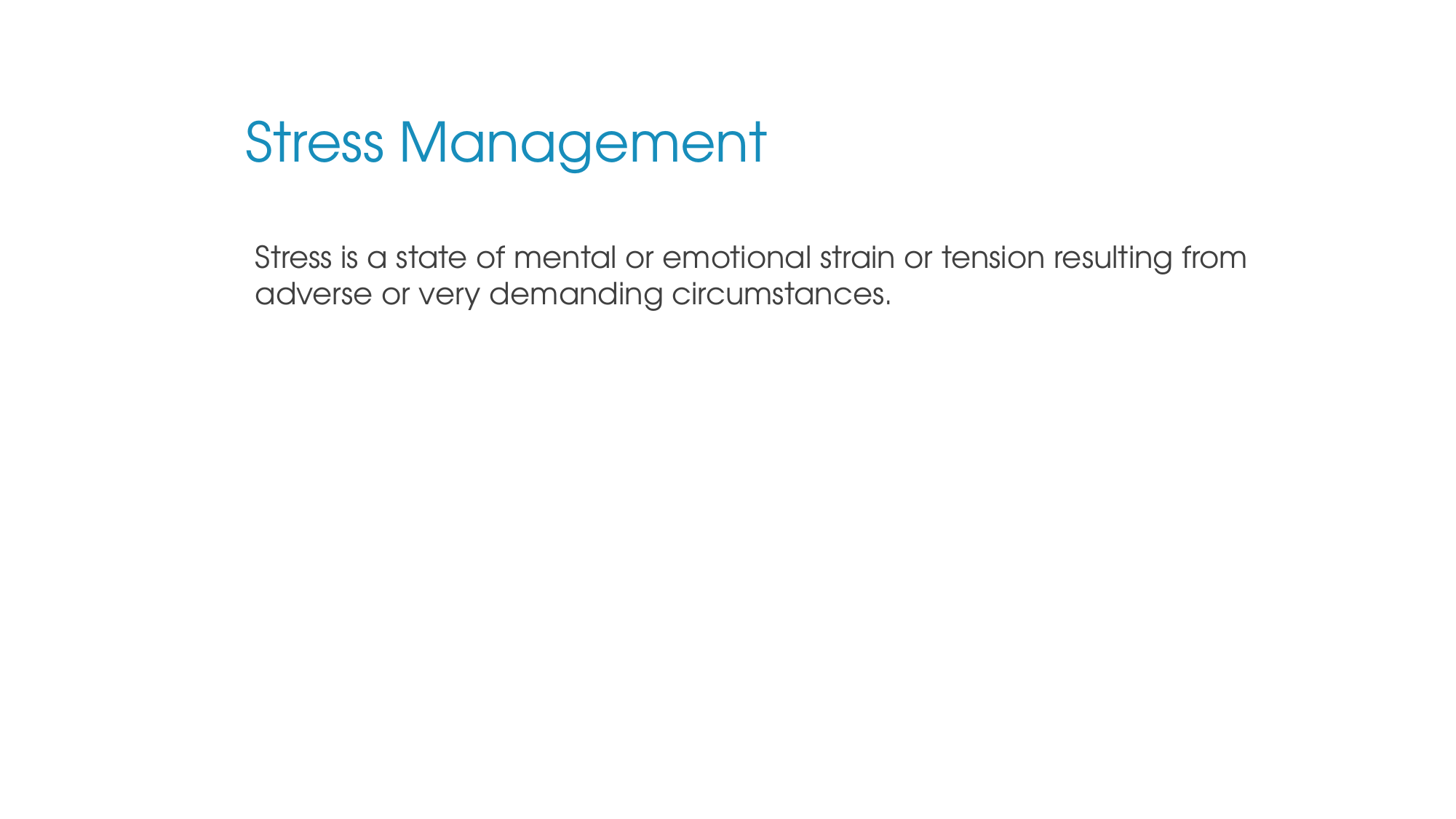

# Stress Management
Stress is a state of mental or emotional strain or tension resulting from adverse or very demanding circumstances.